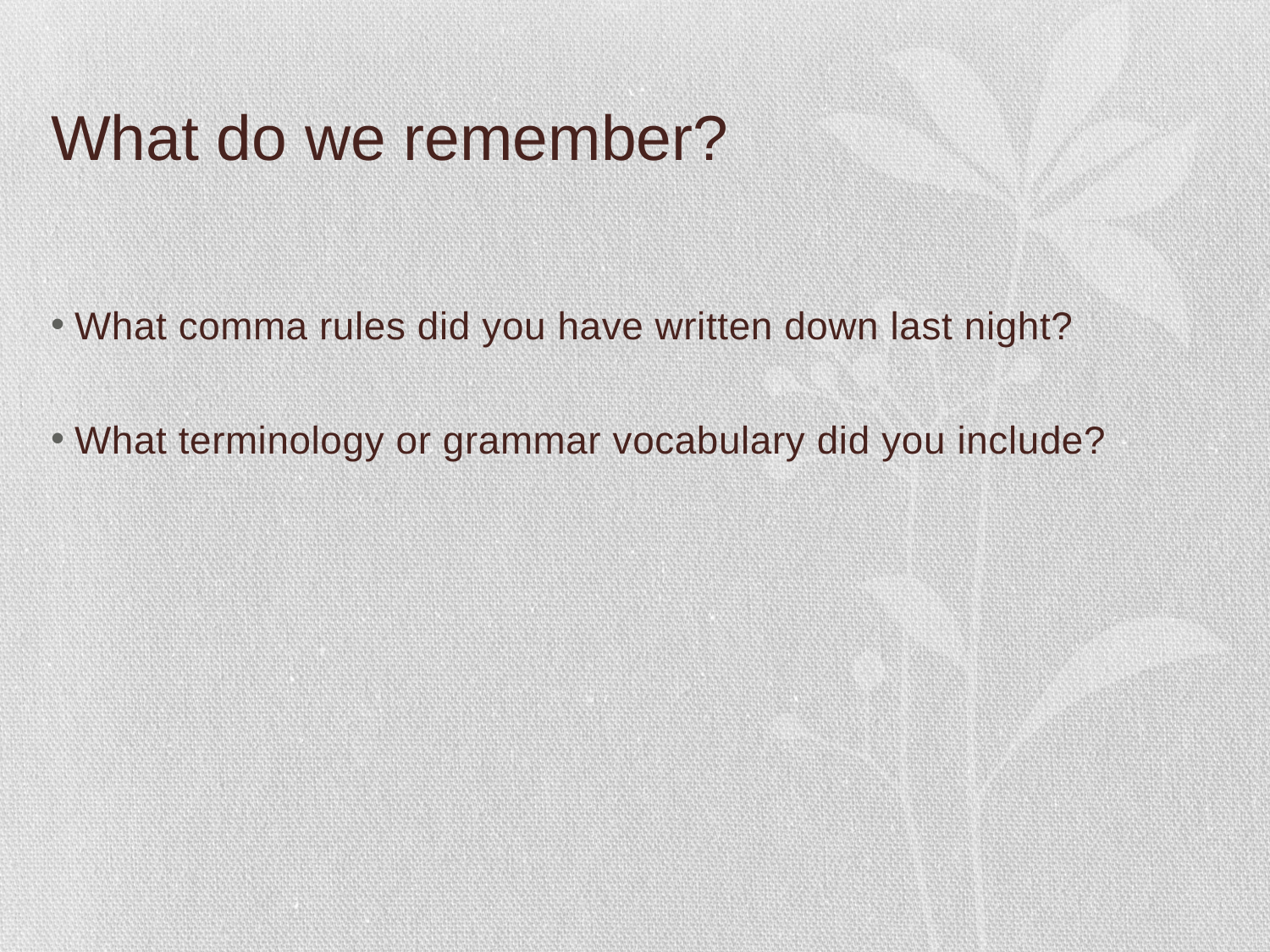

# What do we remember?

What comma rules did you have written down last night?

What terminology or grammar vocabulary did you include?